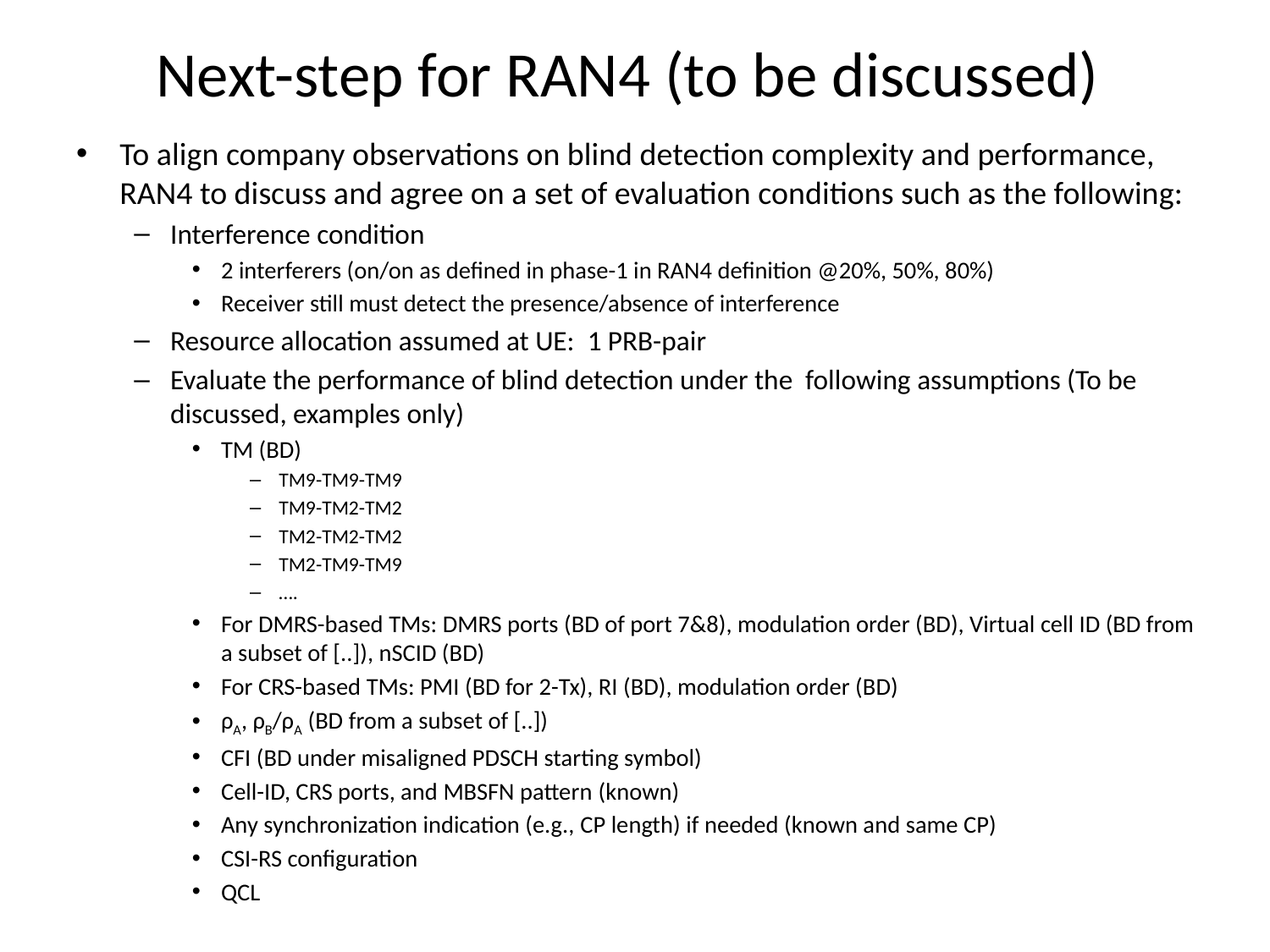

# Next-step for RAN4 (to be discussed)
To align company observations on blind detection complexity and performance, RAN4 to discuss and agree on a set of evaluation conditions such as the following:
Interference condition
2 interferers (on/on as defined in phase-1 in RAN4 definition @20%, 50%, 80%)
Receiver still must detect the presence/absence of interference
Resource allocation assumed at UE:  1 PRB-pair
Evaluate the performance of blind detection under the  following assumptions (To be discussed, examples only)
TM (BD)
TM9-TM9-TM9
TM9-TM2-TM2
TM2-TM2-TM2
TM2-TM9-TM9
….
For DMRS-based TMs: DMRS ports (BD of port 7&8), modulation order (BD), Virtual cell ID (BD from a subset of [..]), nSCID (BD)
For CRS-based TMs: PMI (BD for 2-Tx), RI (BD), modulation order (BD)
ρA, ρB/ρA (BD from a subset of [..])
CFI (BD under misaligned PDSCH starting symbol)
Cell-ID, CRS ports, and MBSFN pattern (known)
Any synchronization indication (e.g., CP length) if needed (known and same CP)
CSI-RS configuration
QCL